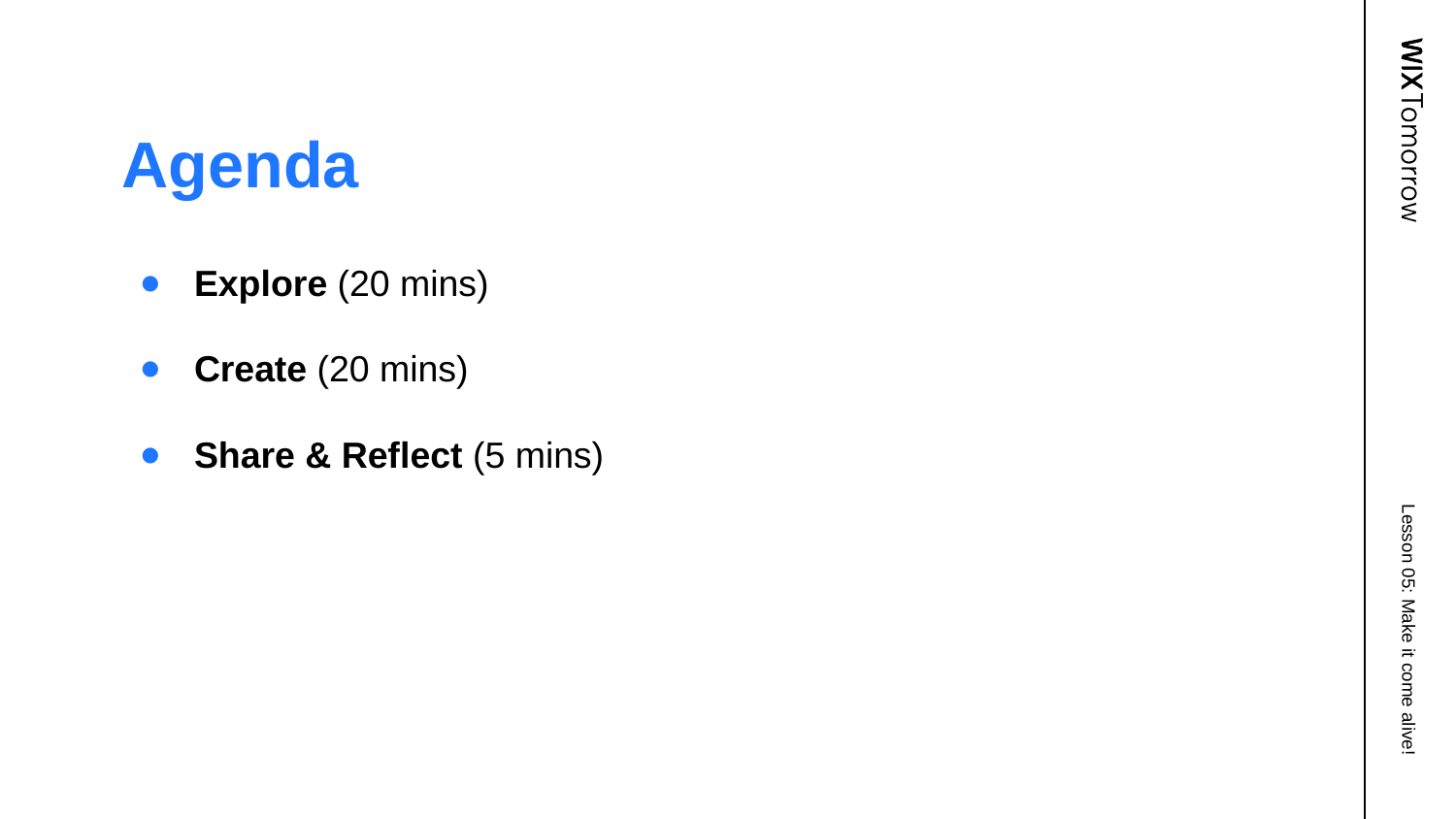

# Agenda
Explore (20 mins)
Create (20 mins)
Share & Reflect (5 mins)